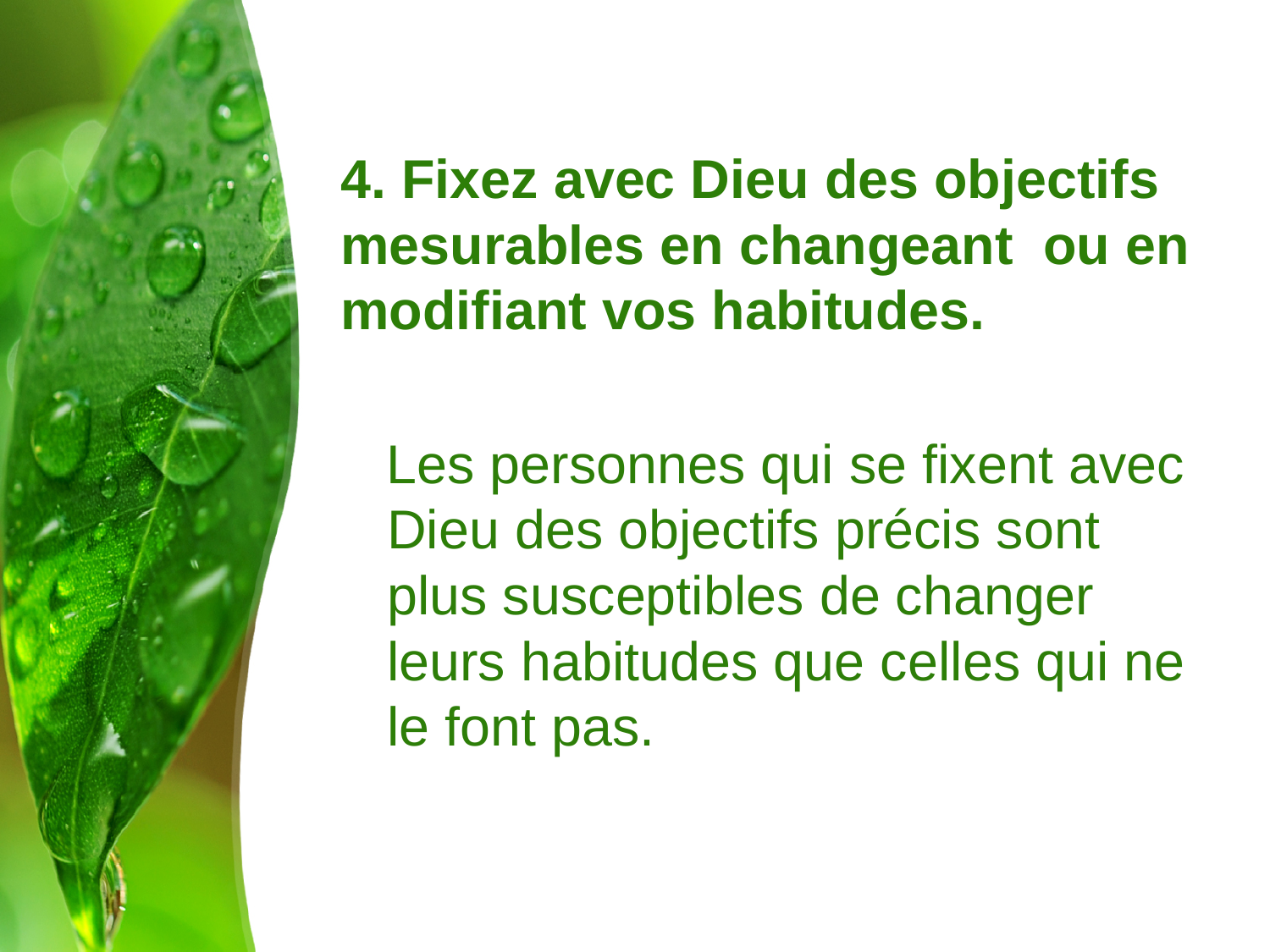

4. Fixez avec Dieu des objectifs mesurables en changeant  ou en modifiant vos habitudes.

   Les personnes qui se fixent avec Dieu des objectifs précis sont plus susceptibles de changer leurs habitudes que celles qui ne le font pas.